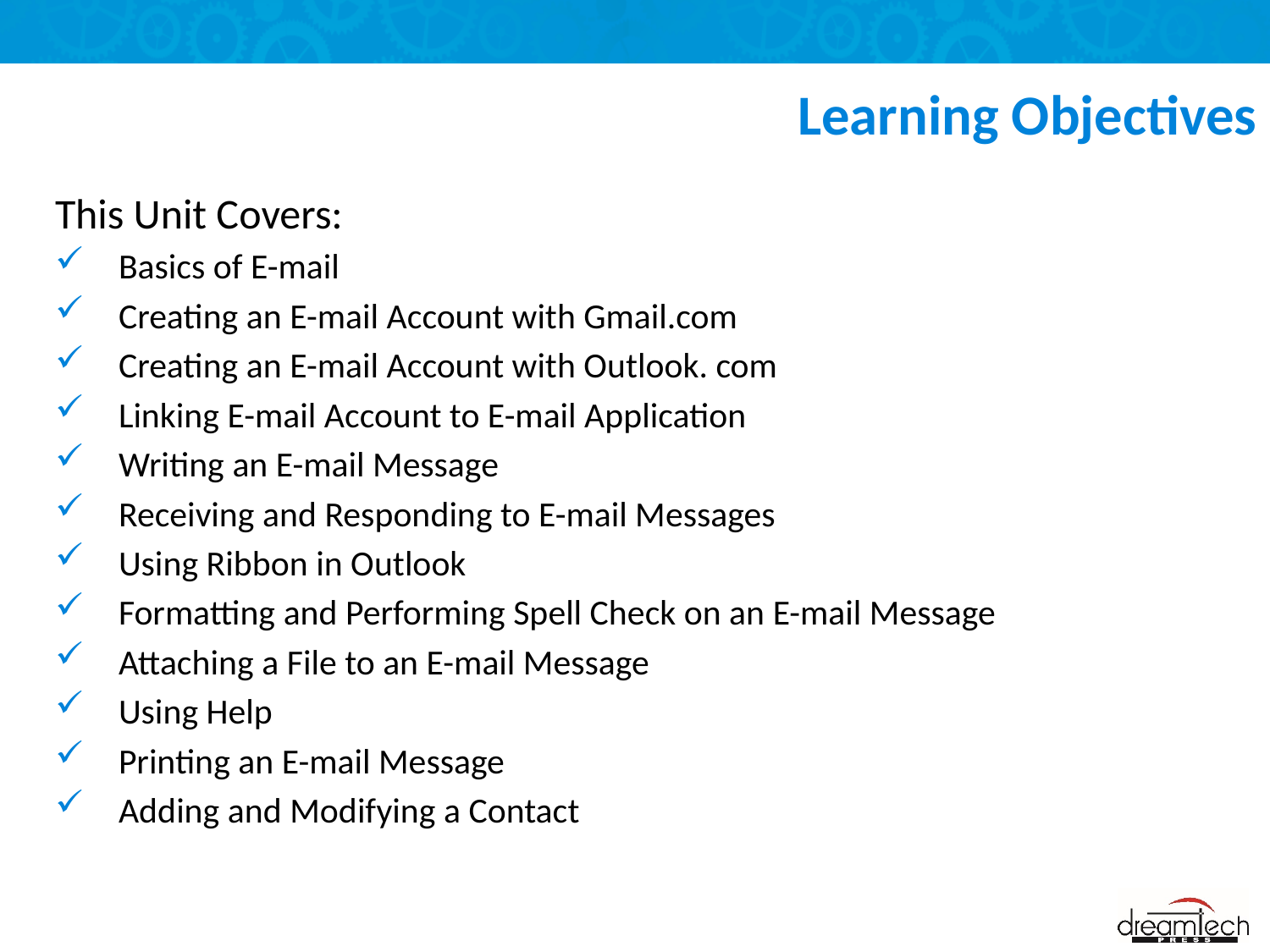

# Learning Objectives
This Unit Covers:
Basics of E-mail
Creating an E-mail Account with Gmail.com
Creating an E-mail Account with Outlook. com
Linking E-mail Account to E-mail Application
Writing an E-mail Message
Receiving and Responding to E-mail Messages
Using Ribbon in Outlook
Formatting and Performing Spell Check on an E-mail Message
Attaching a File to an E-mail Message
Using Help
Printing an E-mail Message
Adding and Modifying a Contact